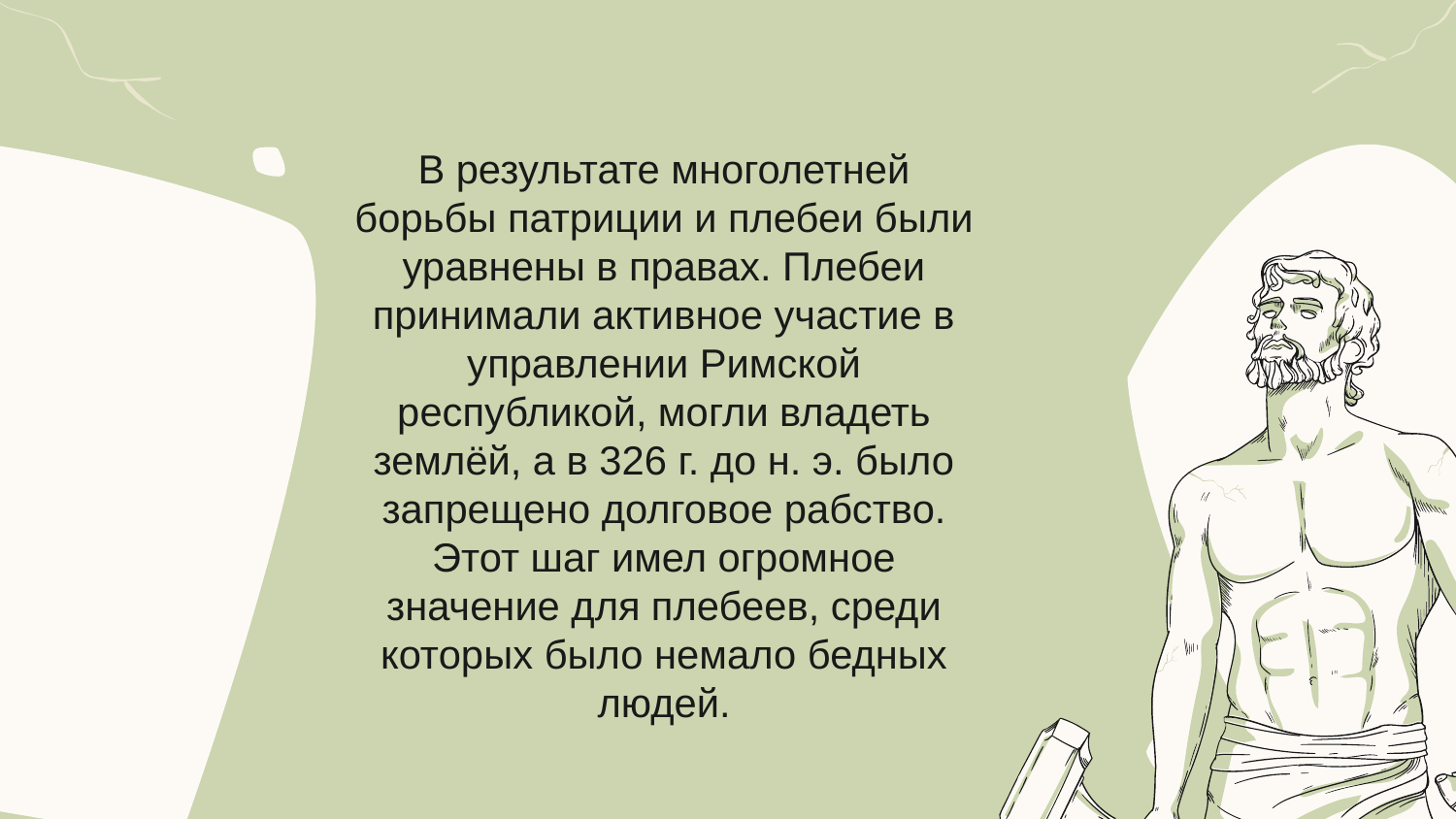

В результате многолетней борьбы патриции и плебеи были уравнены в правах. Плебеи принимали активное участие в управлении Римской республикой, могли владеть землёй, а в 326 г. до н. э. было запрещено долговое рабство. Этот шаг имел огромное значение для плебеев, среди которых было немало бедных людей.